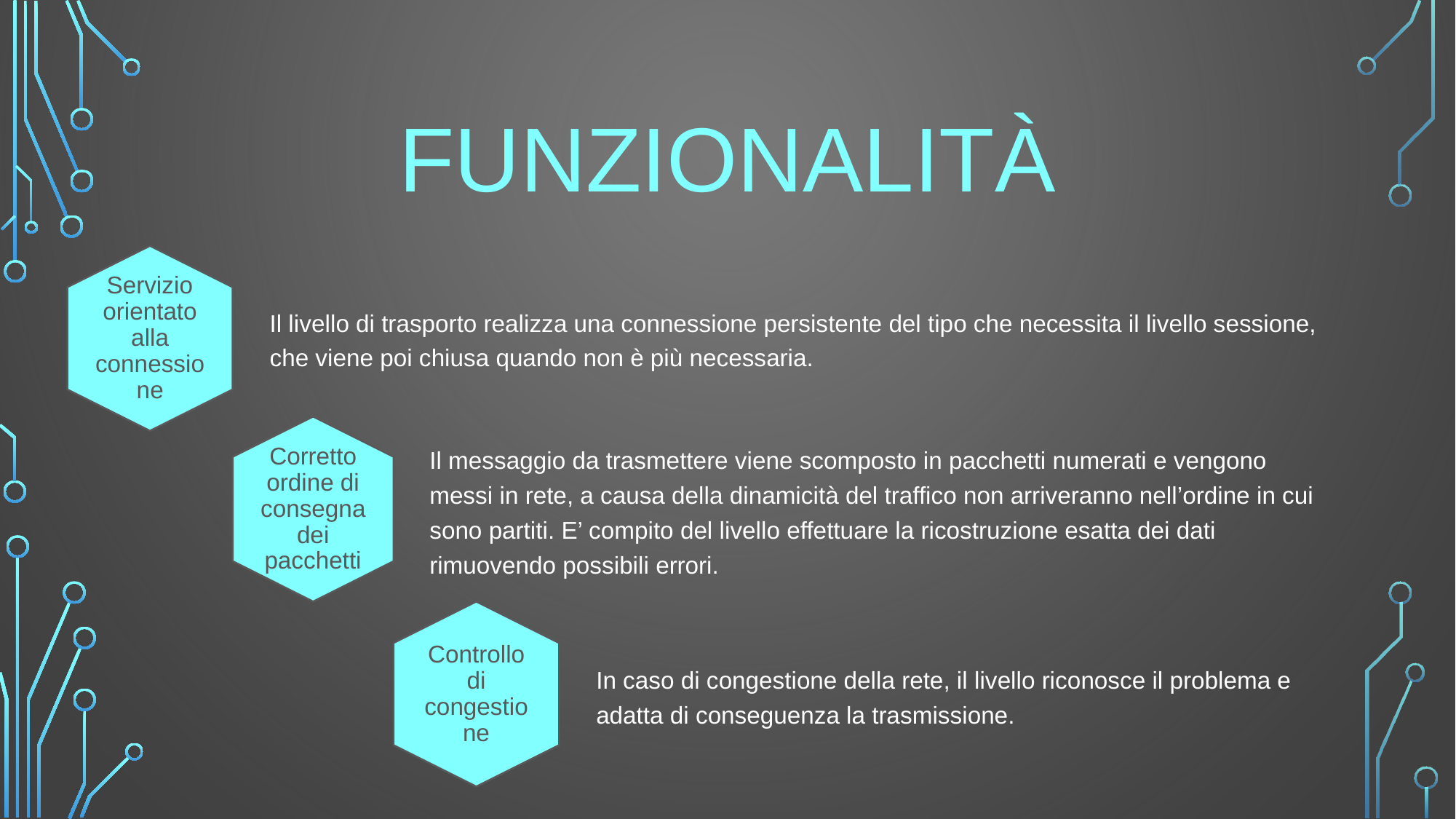

# Funzionalità

Servizio orientato alla connessione
Il livello di trasporto realizza una connessione persistente del tipo che necessita il livello sessione, che viene poi chiusa quando non è più necessaria.

Corretto ordine di consegna dei pacchetti
Il messaggio da trasmettere viene scomposto in pacchetti numerati e vengono messi in rete, a causa della dinamicità del traffico non arriveranno nell’ordine in cui sono partiti. E’ compito del livello effettuare la ricostruzione esatta dei dati rimuovendo possibili errori.

Controllo di congestione
In caso di congestione della rete, il livello riconosce il problema e adatta di conseguenza la trasmissione.